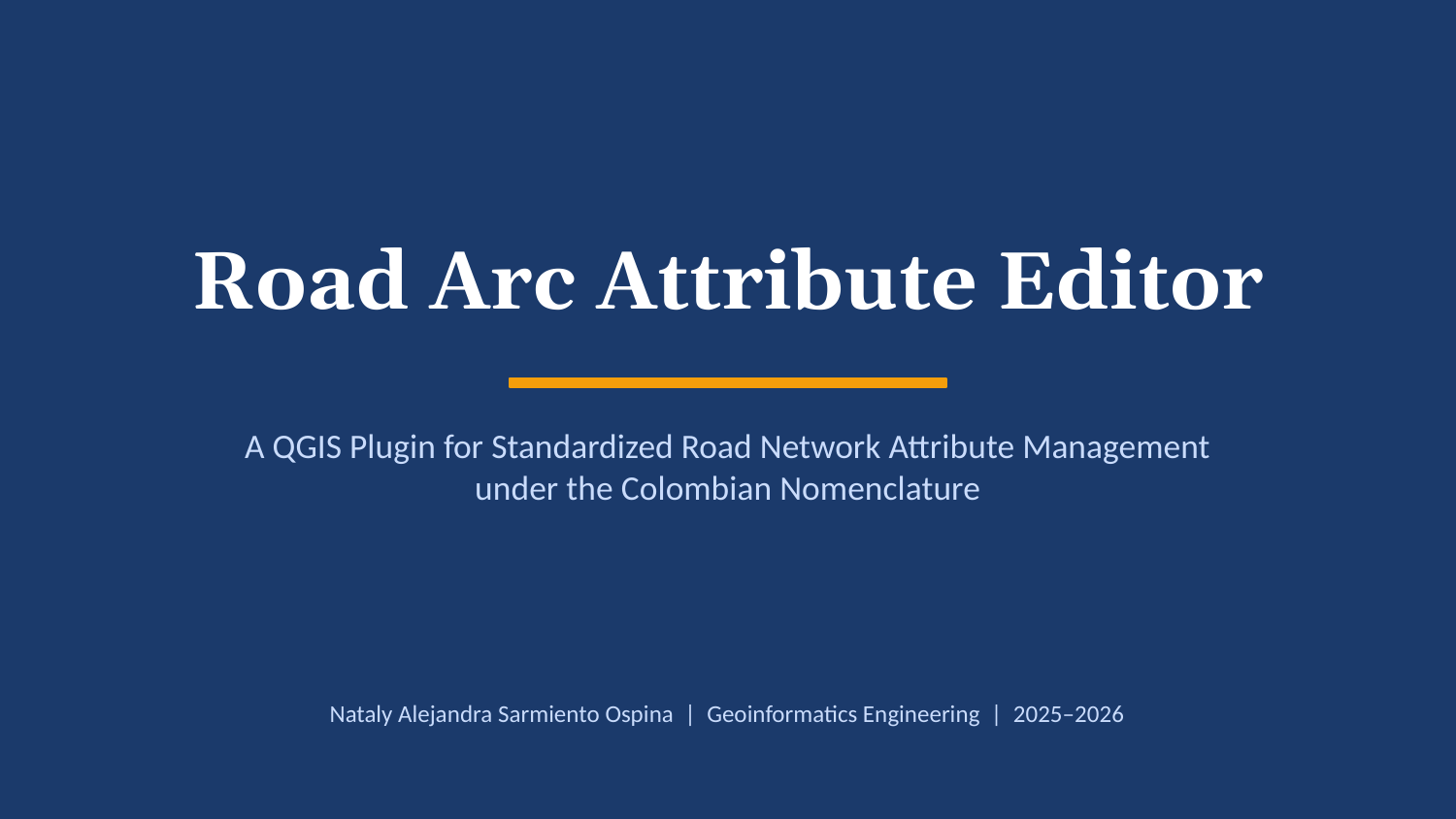

Road Arc Attribute Editor

A QGIS Plugin for Standardized Road Network Attribute Management
under the Colombian Nomenclature
Nataly Alejandra Sarmiento Ospina  |  Geoinformatics Engineering  |  2025–2026